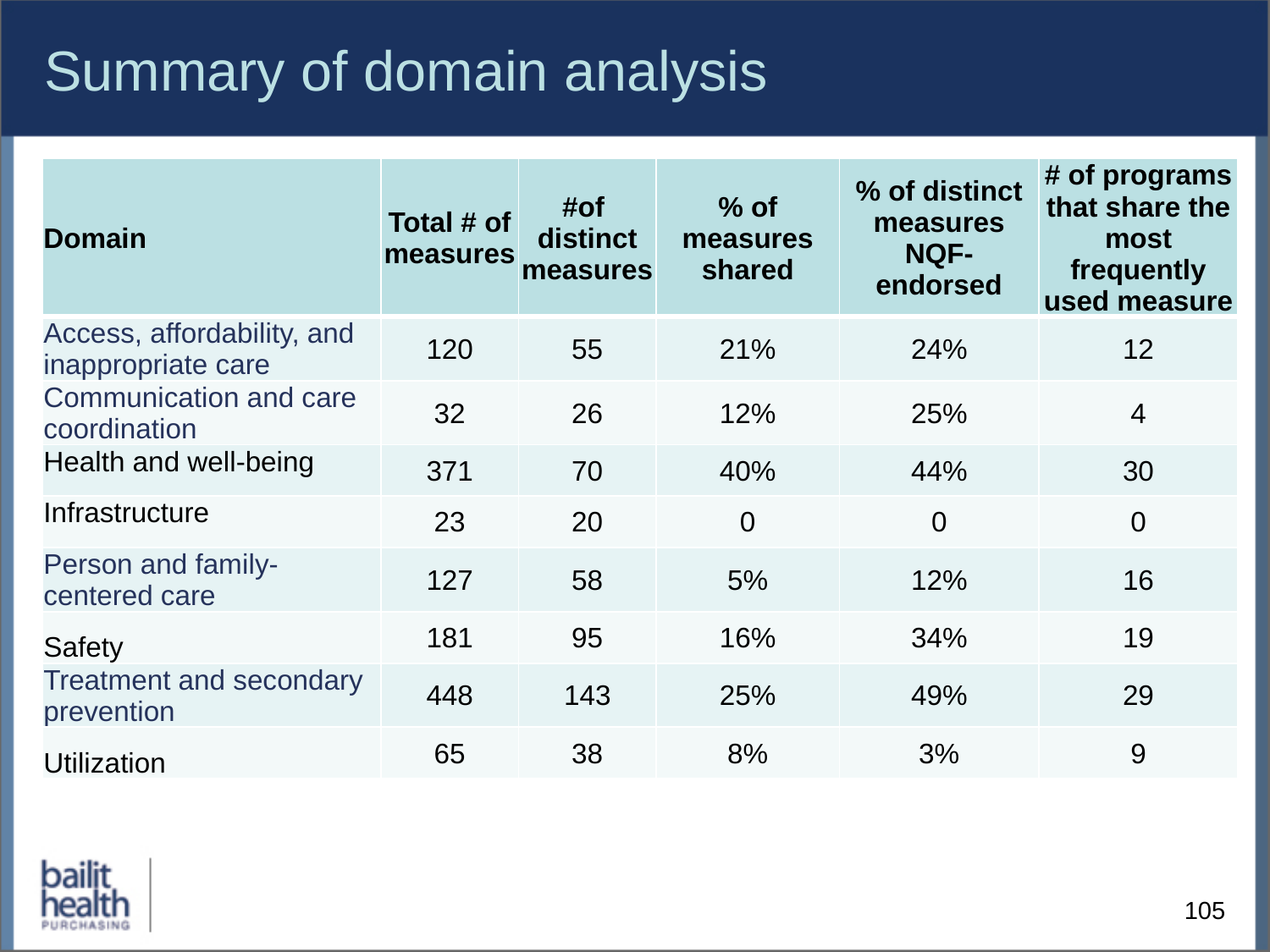

# Summary of domain analysis
| Domain | Total # of measures | #of distinct measures | % of measures shared | % of distinct measures NQF- endorsed | # of programs that share the most frequently used measure |
| --- | --- | --- | --- | --- | --- |
| Access, affordability, and inappropriate care | 120 | 55 | 21% | 24% | 12 |
| Communication and care coordination | 32 | 26 | 12% | 25% | 4 |
| Health and well-being | 371 | 70 | 40% | 44% | 30 |
| Infrastructure | 23 | 20 | 0 | 0 | 0 |
| Person and family-centered care | 127 | 58 | 5% | 12% | 16 |
| Safety | 181 | 95 | 16% | 34% | 19 |
| Treatment and secondary prevention | 448 | 143 | 25% | 49% | 29 |
| Utilization | 65 | 38 | 8% | 3% | 9 |
105